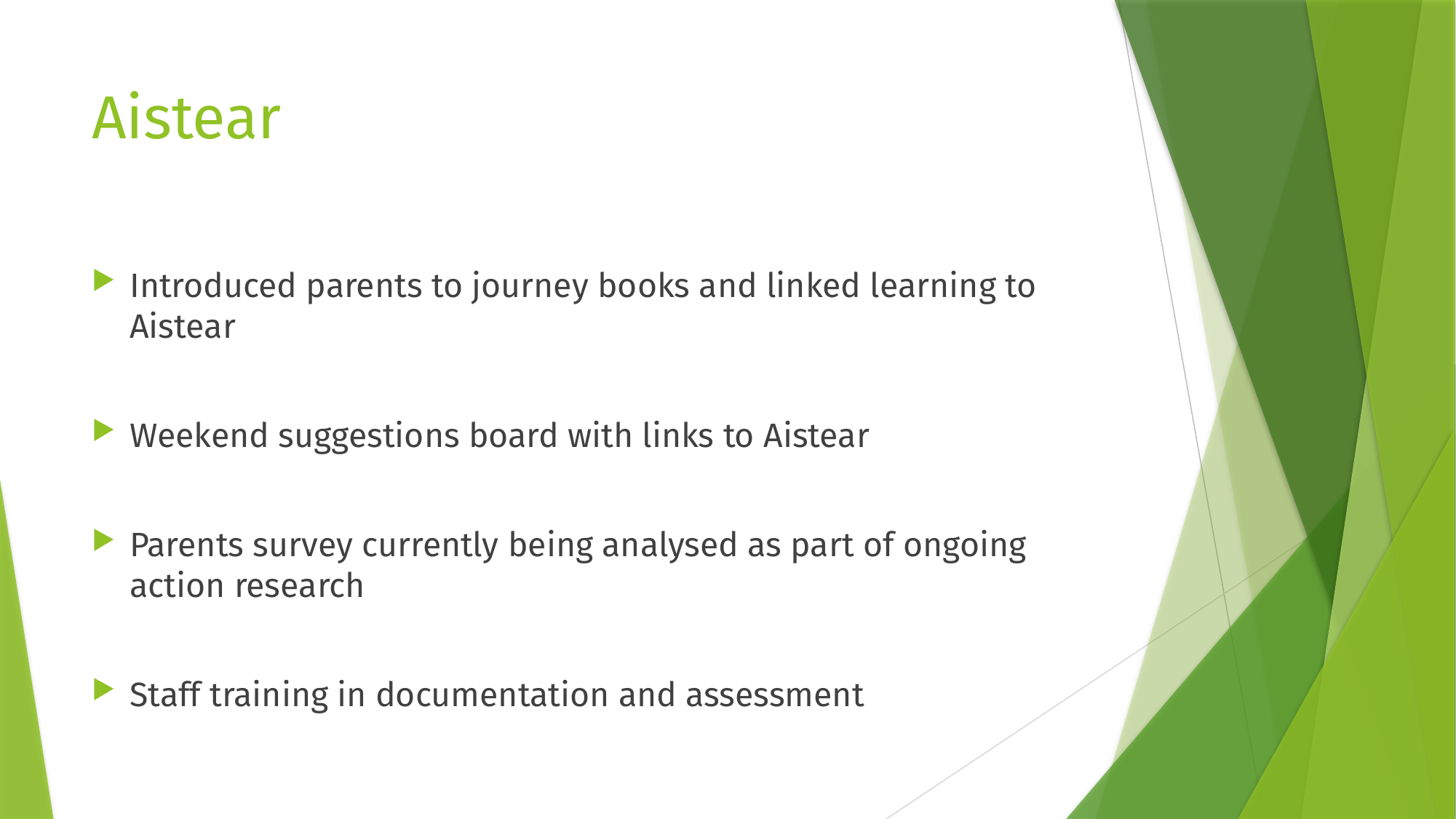

# Aistear
Introduced parents to journey books and linked learning to Aistear

Weekend suggestions board with links to Aistear

Parents survey currently being analysed as part of ongoing action research

Staff training in documentation and assessment